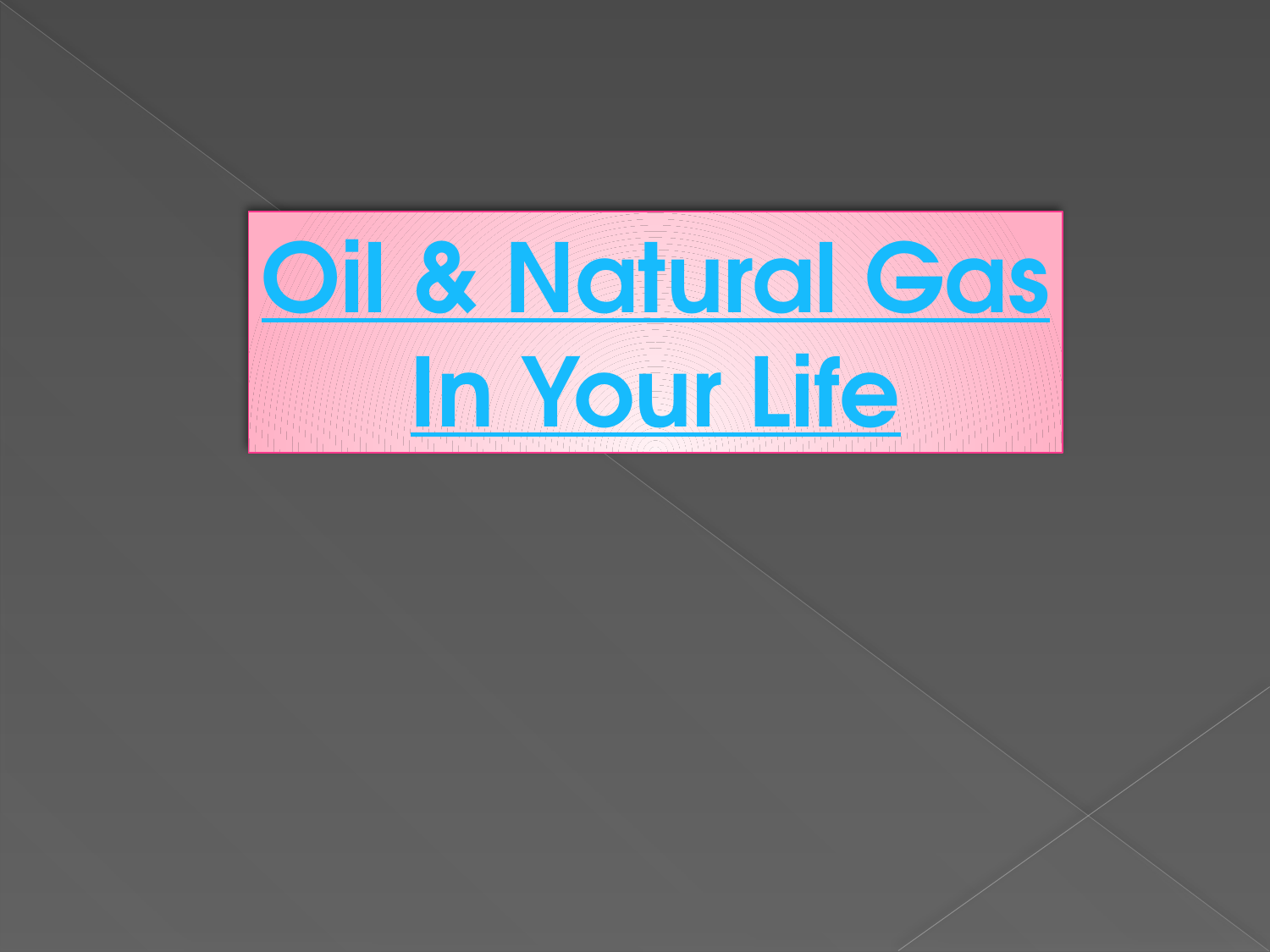

Oil & Natural Gas
In Your Life